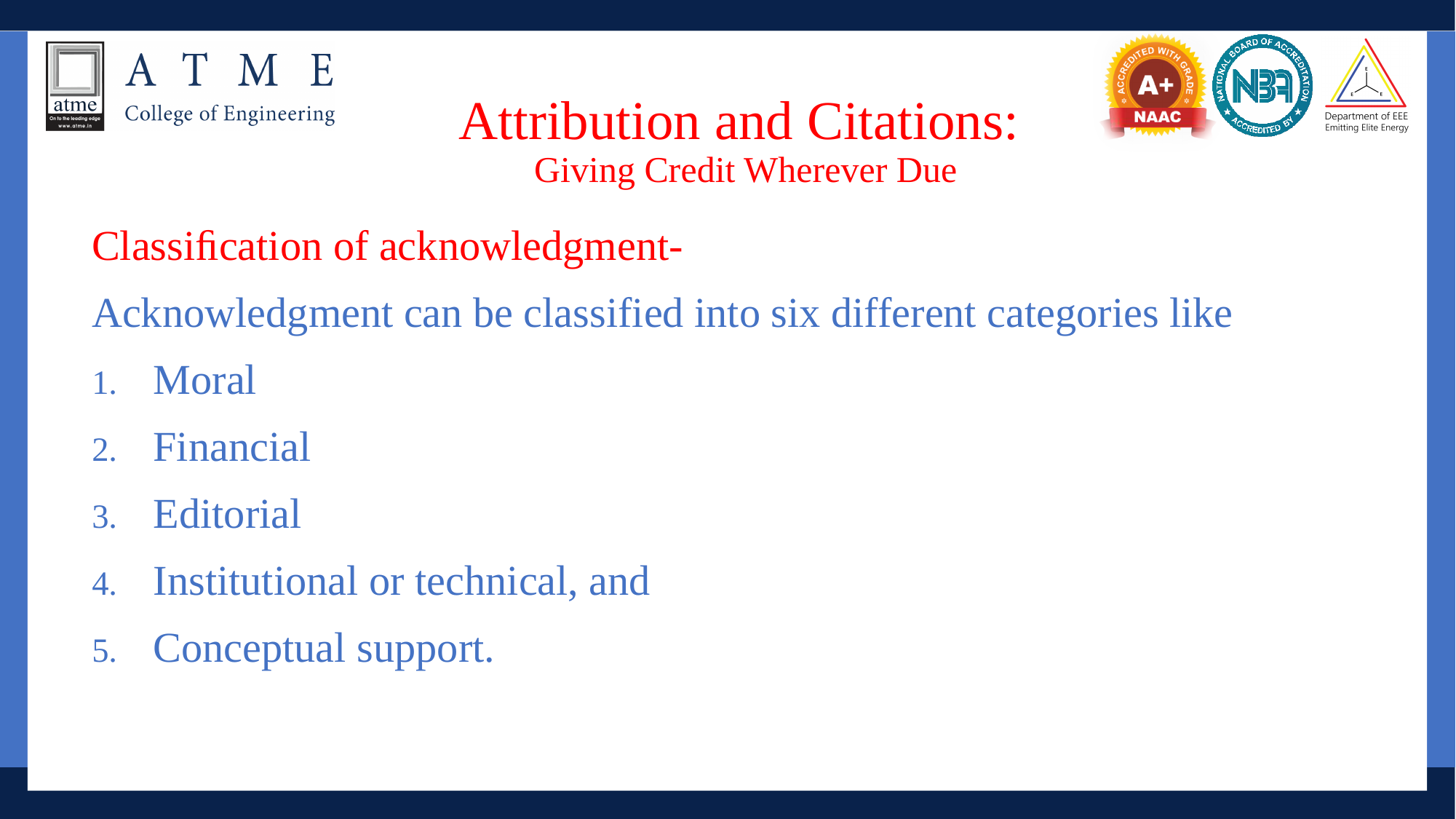

# Attribution and Citations: Giving Credit Wherever Due
Classiﬁcation of acknowledgment-
Acknowledgment can be classified into six different categories like
Moral
Financial
Editorial
Institutional or technical, and
Conceptual support.